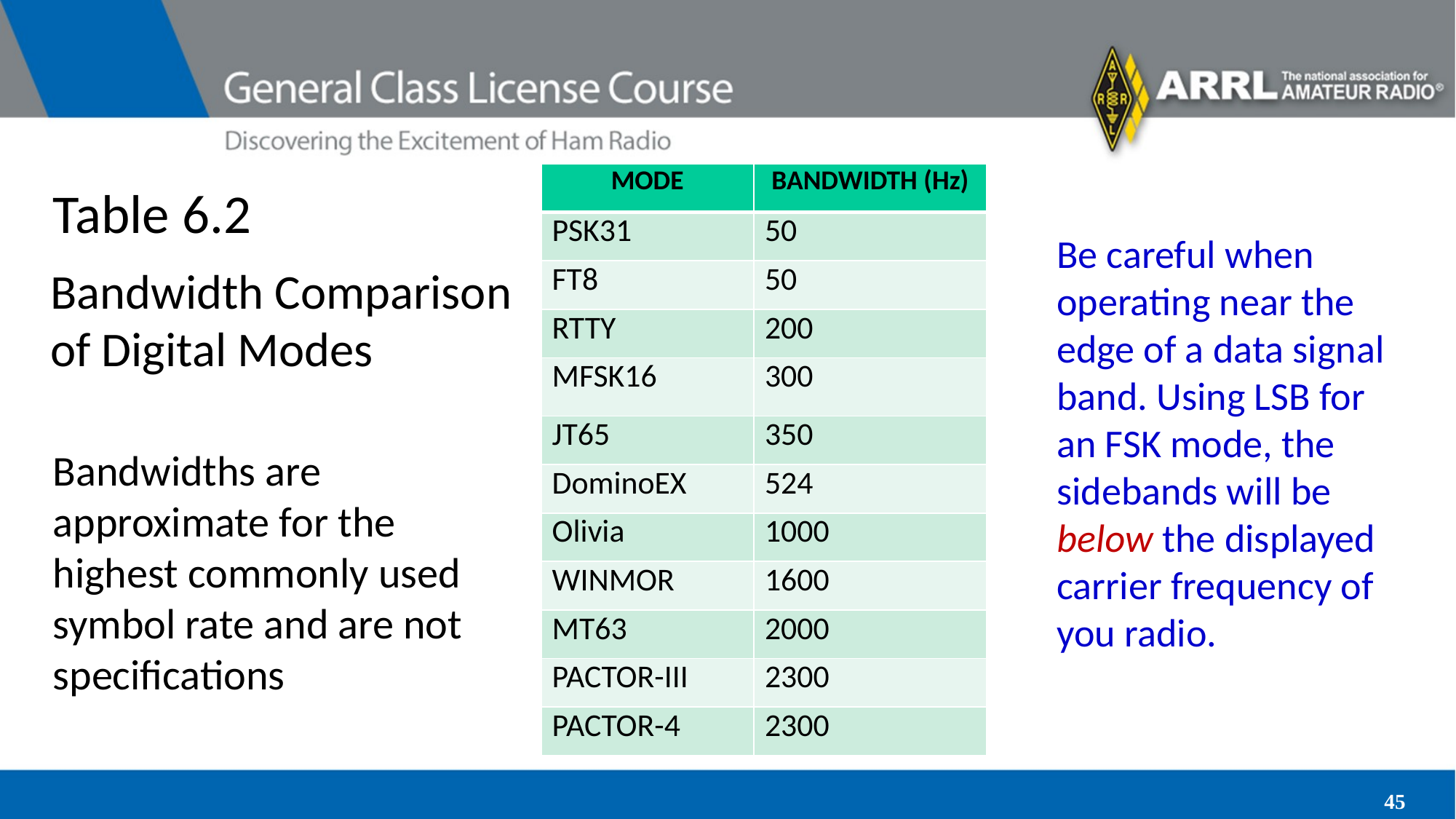

| MODE | BANDWIDTH (Hz) |
| --- | --- |
| PSK31 | 50 |
| FT8 | 50 |
| RTTY | 200 |
| MFSK16 | 300 |
| JT65 | 350 |
| DominoEX | 524 |
| Olivia | 1000 |
| WINMOR | 1600 |
| MT63 | 2000 |
| PACTOR-III | 2300 |
| PACTOR-4 | 2300 |
# Table 6.2
Be careful when operating near the edge of a data signal band. Using LSB for an FSK mode, the sidebands will be below the displayed carrier frequency of you radio.
Bandwidth Comparison of Digital Modes
Bandwidths are approximate for the highest commonly used symbol rate and are not specifications